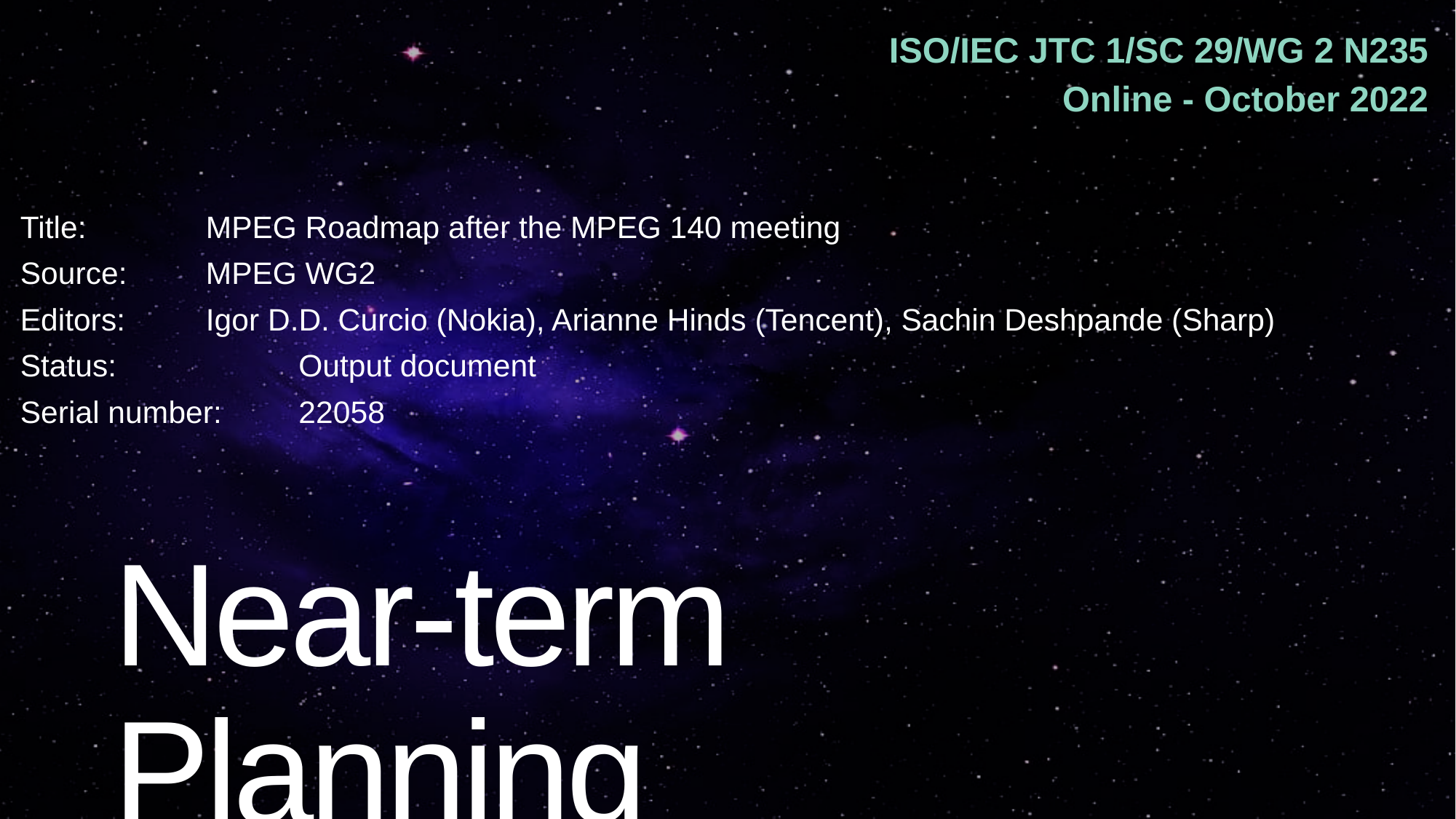

ISO/IEC JTC 1/SC 29/WG 2 N235
Online - October 2022
Title:		MPEG Roadmap after the MPEG 140 meeting
Source: 	MPEG WG2
Editors: 	Igor D.D. Curcio (Nokia), Arianne Hinds (Tencent), Sachin Deshpande (Sharp)
Status: 		Output document
Serial number:	22058
# Near-term Planning